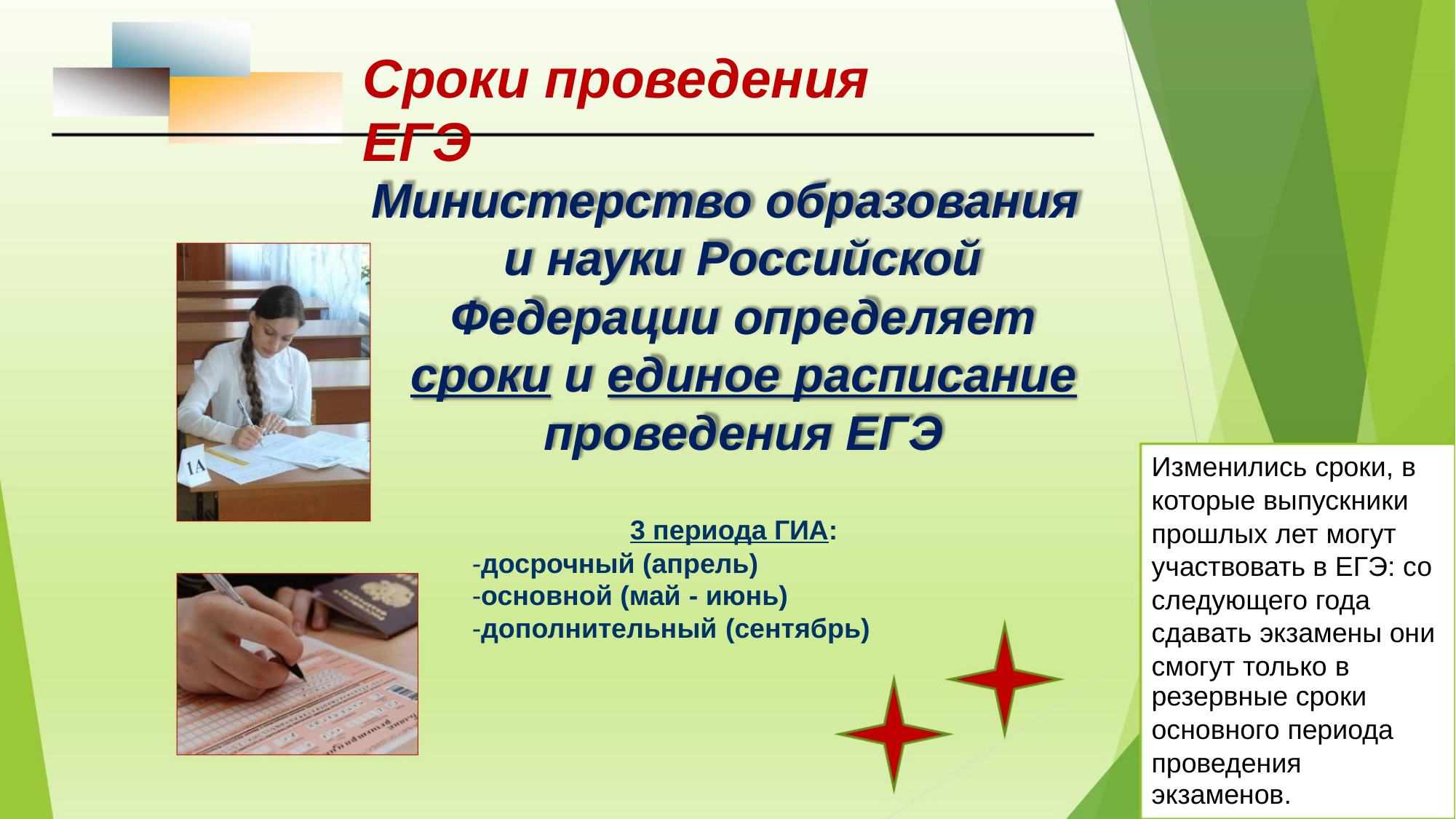

Сроки проведения ЕГЭ
Министерство образования
и науки Российской
Федерации определяет
сроки и единое расписание
проведения ЕГЭ
Изменились сроки, в
которые выпускники
прошлых лет могут
участвовать в ЕГЭ: со
следующего года
сдавать экзамены они
смогут только в
3 периода ГИА:
-досрочный (апрель)
-основной (май - июнь)
-дополнительный (сентябрь)
резервные сроки
основного периода
проведения
экзаменов.